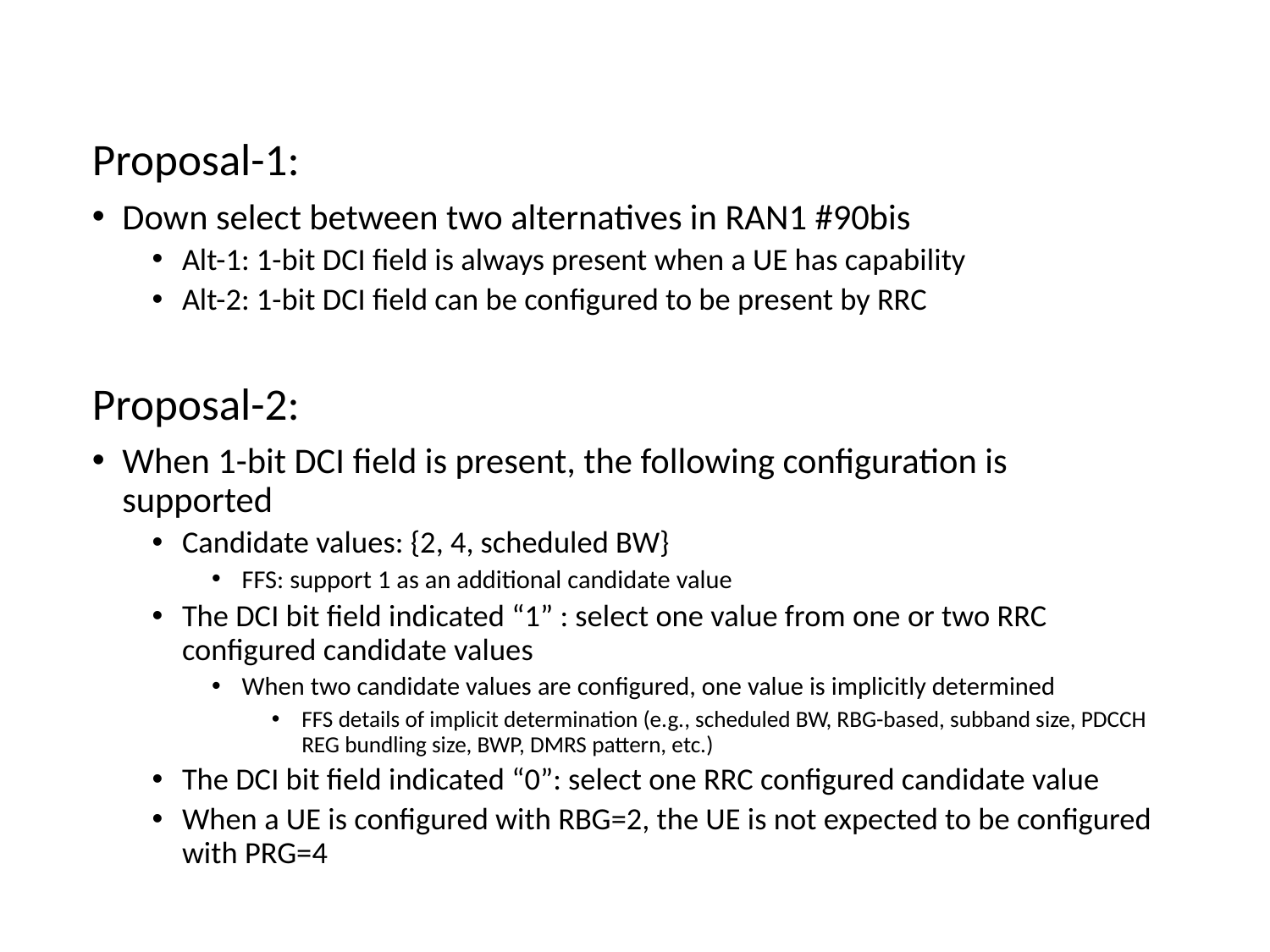

Proposal-1:
Down select between two alternatives in RAN1 #90bis
Alt-1: 1-bit DCI field is always present when a UE has capability
Alt-2: 1-bit DCI field can be configured to be present by RRC

Proposal-2:
When 1-bit DCI field is present, the following configuration is supported
Candidate values: {2, 4, scheduled BW}
FFS: support 1 as an additional candidate value
The DCI bit field indicated “1” : select one value from one or two RRC configured candidate values
When two candidate values are configured, one value is implicitly determined
FFS details of implicit determination (e.g., scheduled BW, RBG-based, subband size, PDCCH REG bundling size, BWP, DMRS pattern, etc.)
The DCI bit field indicated “0”: select one RRC configured candidate value
When a UE is configured with RBG=2, the UE is not expected to be configured with PRG=4